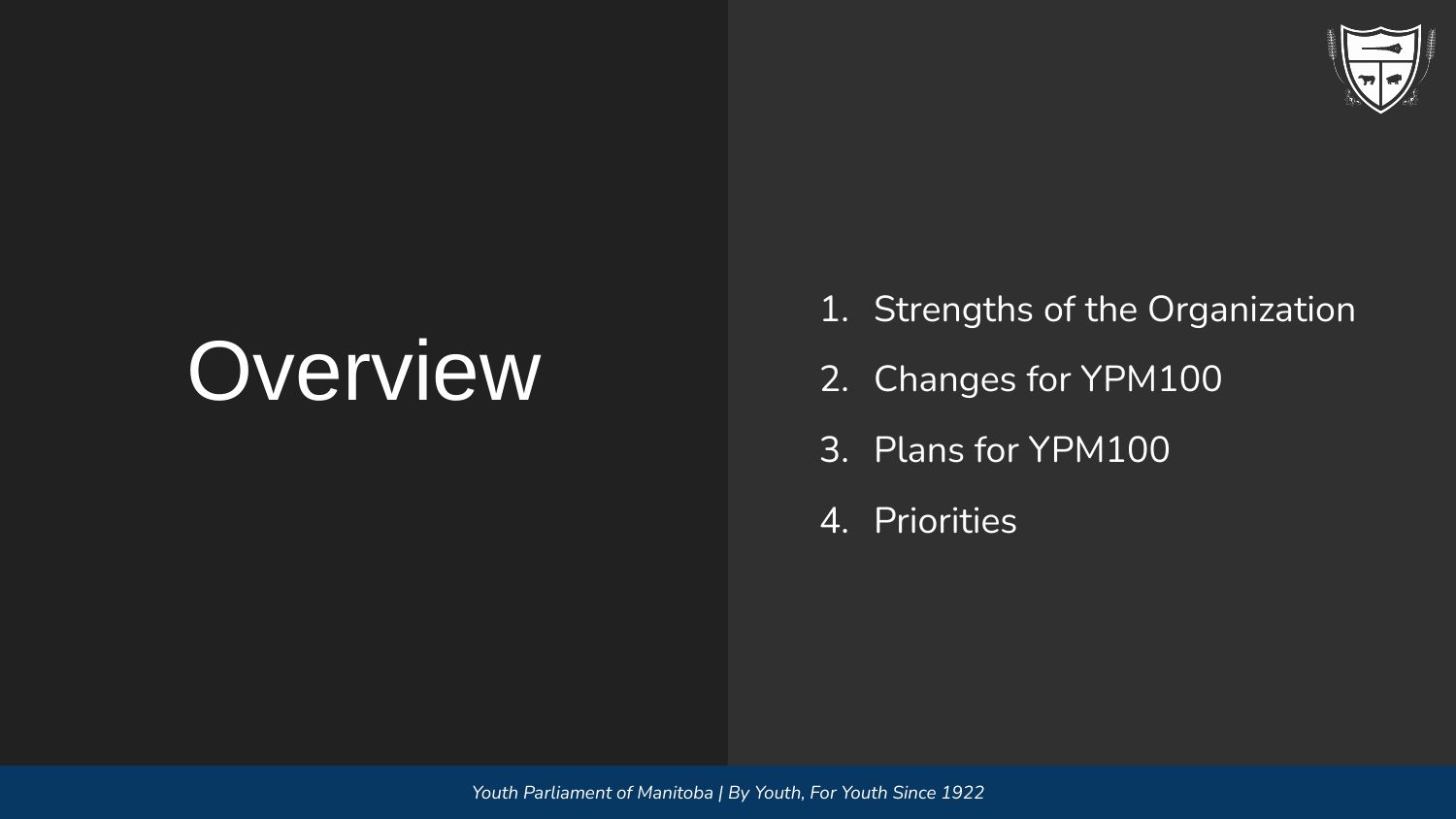

Strengths of the Organization
Changes for YPM100
Plans for YPM100
Priorities
# Overview